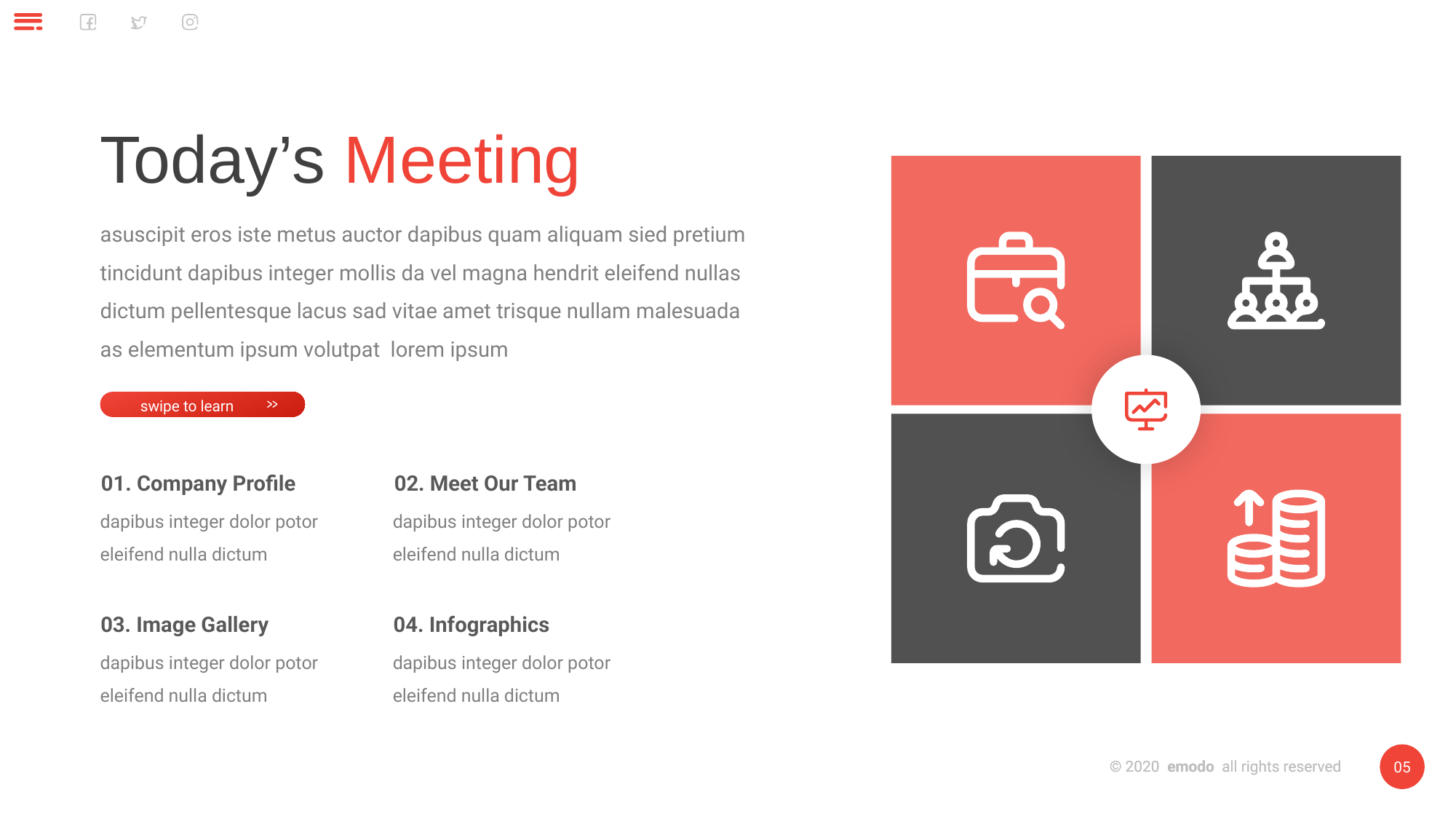

Today’s Meeting

asuscipit eros iste metus auctor dapibus quam aliquam sied pretium tincidunt dapibus integer mollis da vel magna hendrit eleifend nullas dictum pellentesque lacus sad vitae amet trisque nullam malesuada as elementum ipsum volutpat  lorem ipsum

swipe to learn

01. Company Profile
02. Meet Our Team

dapibus integer dolor potor eleifend nulla dictum
dapibus integer dolor potor eleifend nulla dictum
03. Image Gallery
04. Infographics
dapibus integer dolor potor eleifend nulla dictum
dapibus integer dolor potor eleifend nulla dictum

© 2020  emodo  all rights reserved
05
© 2020  emodo  all rights reserved
05